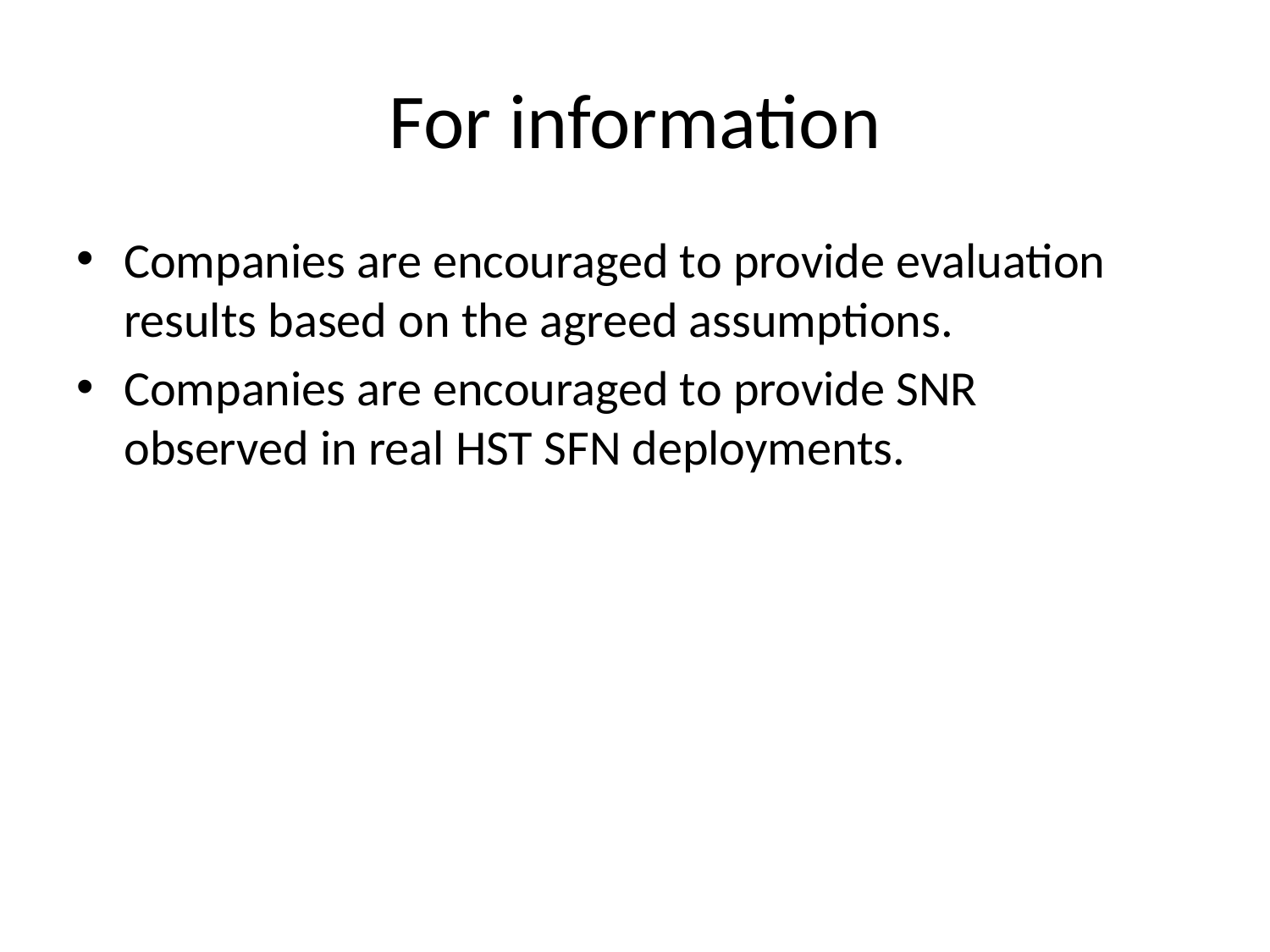

# For information
Companies are encouraged to provide evaluation results based on the agreed assumptions.
Companies are encouraged to provide SNR observed in real HST SFN deployments.